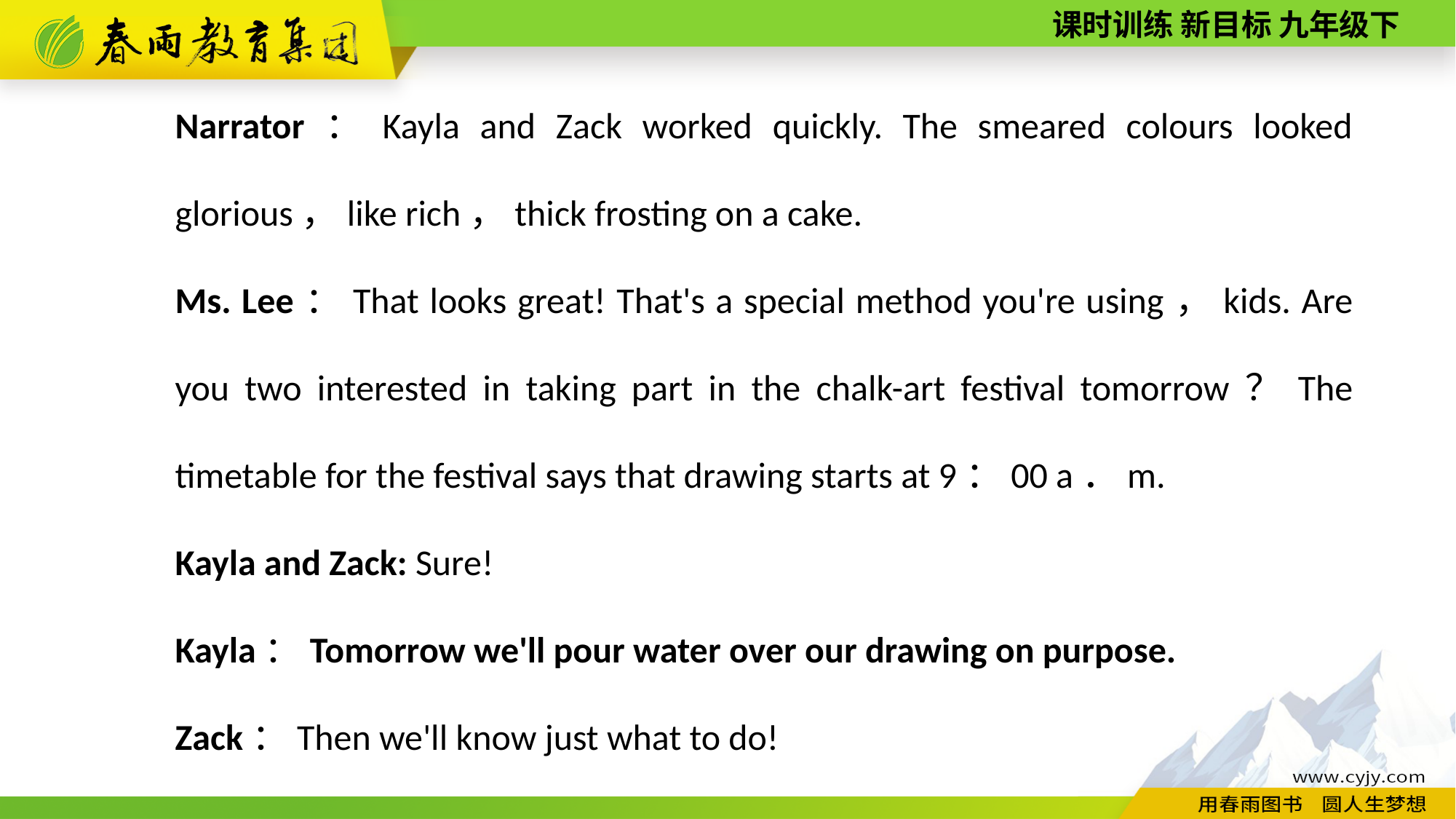

Narrator：Kayla and Zack worked quickly. The smeared colours looked glorious，like rich，thick frosting on a cake.
Ms. Lee：That looks great! That's a special method you're using，kids. Are you two interested in taking part in the chalk­-art festival tomorrow？The timetable for the festival says that drawing starts at 9：00 a．m.
Kayla and Zack: Sure!
Kayla：Tomorrow we'll pour water over our drawing on purpose.
Zack：Then we'll know just what to do!